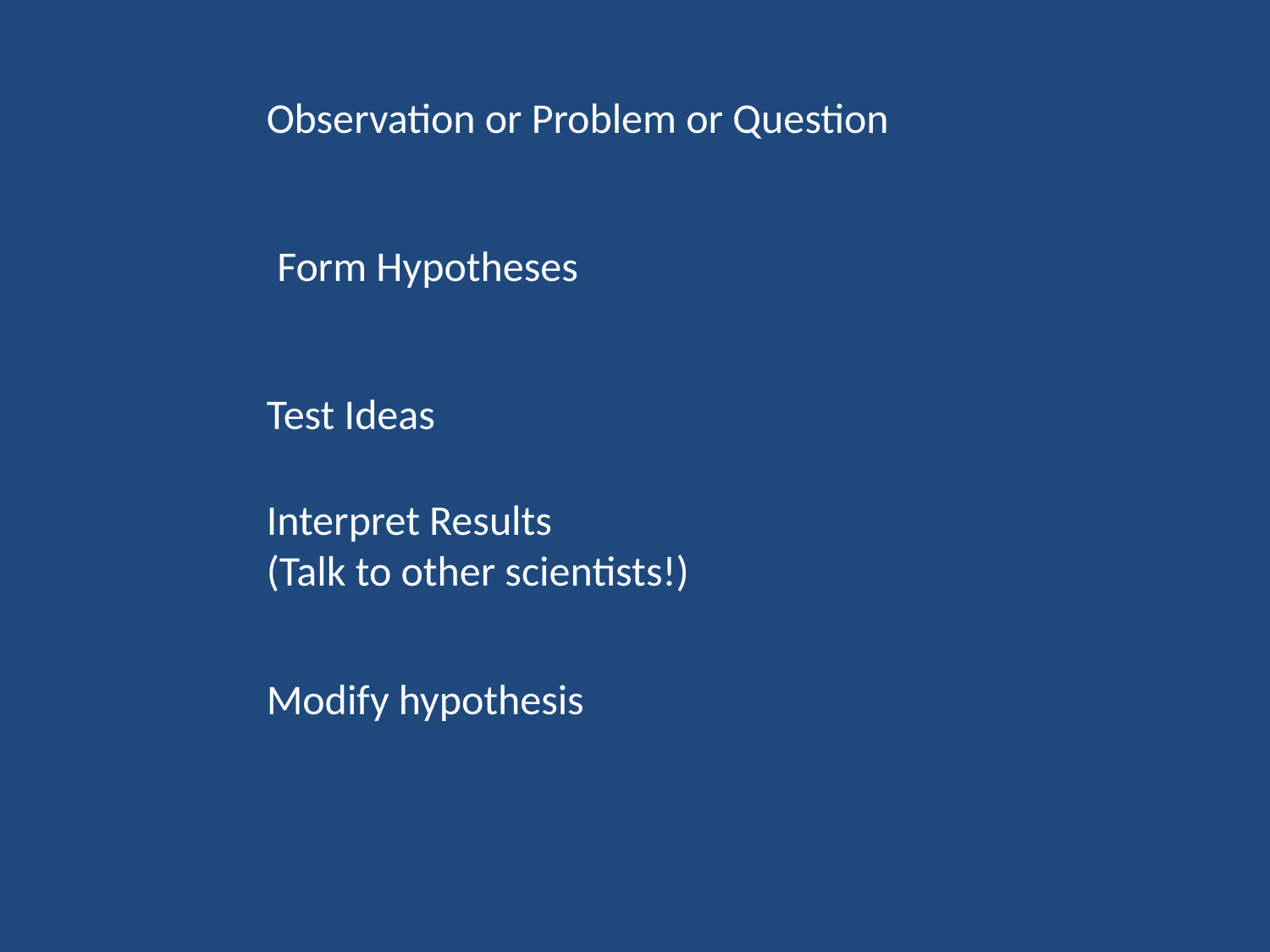

Observation or Problem or Question
Form Hypotheses
#
Test Ideas
Interpret Results
(Talk to other scientists!)
Modify hypothesis